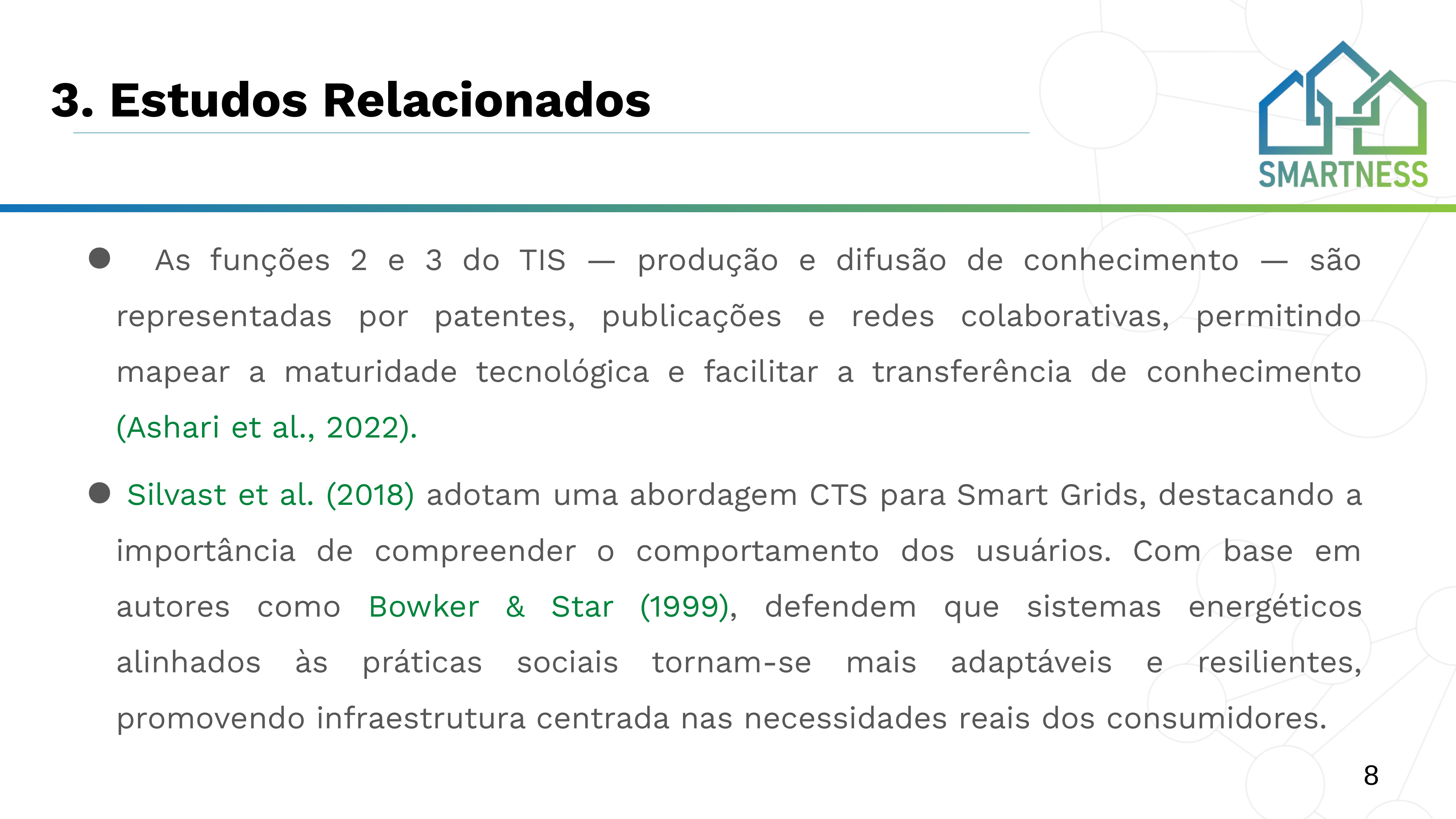

# 3. Estudos Relacionados
  As funções 2 e 3 do TIS — produção e difusão de conhecimento — são representadas por patentes, publicações e redes colaborativas, permitindo mapear a maturidade tecnológica e facilitar a transferência de conhecimento (Ashari et al., 2022).
 Silvast et al. (2018) adotam uma abordagem CTS para Smart Grids, destacando a importância de compreender o comportamento dos usuários. Com base em autores como Bowker & Star (1999), defendem que sistemas energéticos alinhados às práticas sociais tornam-se mais adaptáveis e resilientes, promovendo infraestrutura centrada nas necessidades reais dos consumidores.

8